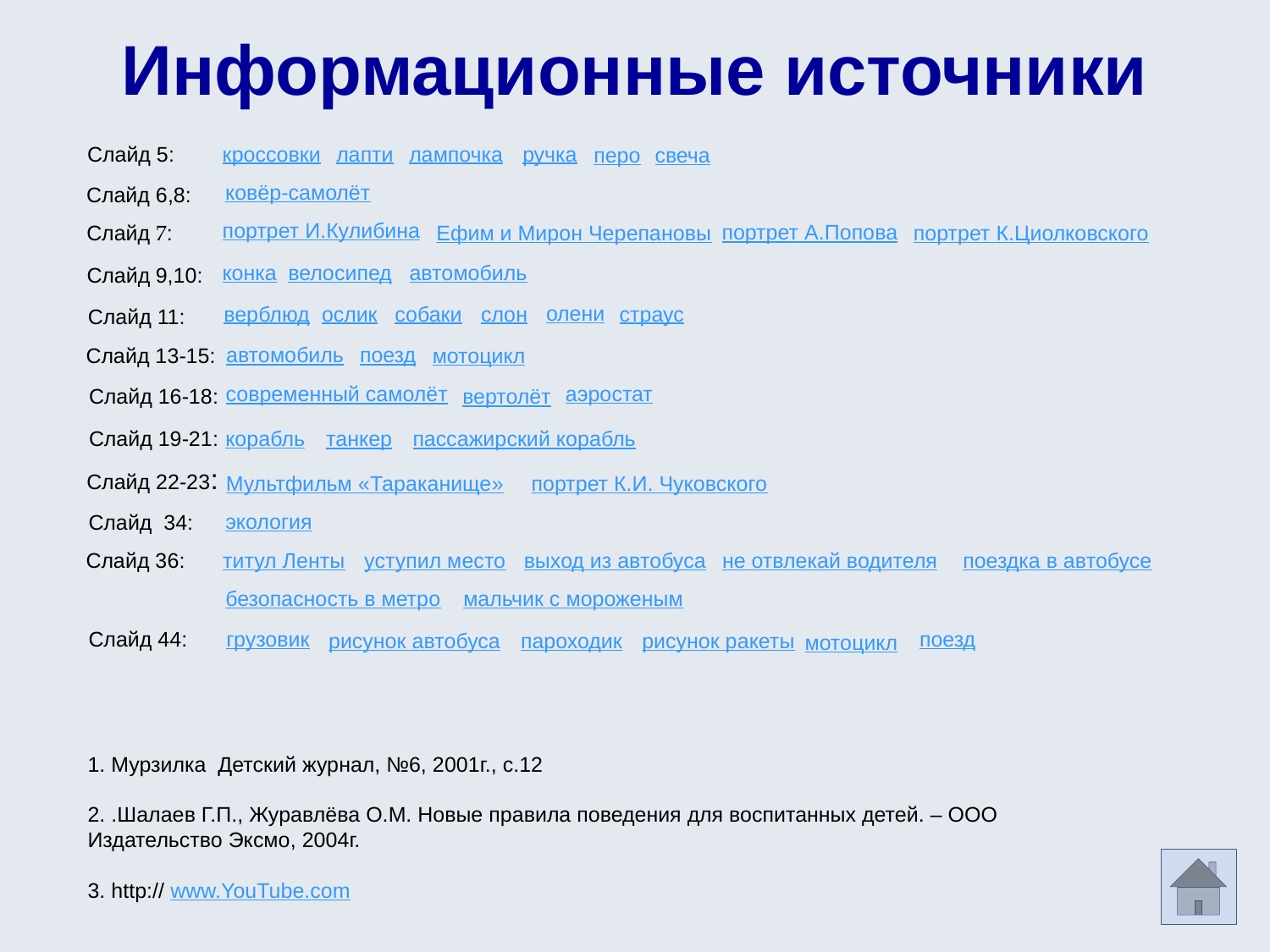

# Информационные источники
Слайд 5:
кроссовки
лапти
лампочка
ручка
перо
свеча
ковёр-самолёт
Слайд 6,8:
портрет И.Кулибина
портрет А.Попова
Слайд 7:
Ефим и Мирон Черепановы
портрет К.Циолковского
конка
велосипед
автомобиль
Слайд 9,10:
олени
верблюд
ослик
собаки
слон
страус
Слайд 11:
поезд
автомобиль
Слайд 13-15:
мотоцикл
аэростат
современный самолёт
вертолёт
Слайд 16-18:
Слайд 19-21:
корабль
танкер
пассажирский корабль
Слайд 22-23:
Мультфильм «Тараканище»
портрет К.И. Чуковского
экология
Слайд  34:
выход из автобуса
уступил место
титул Ленты
Слайд 36:
не отвлекай водителя
поездка в автобусе
мальчик с мороженым
безопасность в метро
Слайд 44:
грузовик
поезд
рисунок автобуса
пароходик
рисунок ракеты
мотоцикл
1. Мурзилка  Детский журнал, №6, 2001г., с.12
2. .Шалаев Г.П., Журавлёва О.М. Новые правила поведения для воспитанных детей. – ООО Издательство Эксмо, 2004г.

3. http:// www.YouTube.com